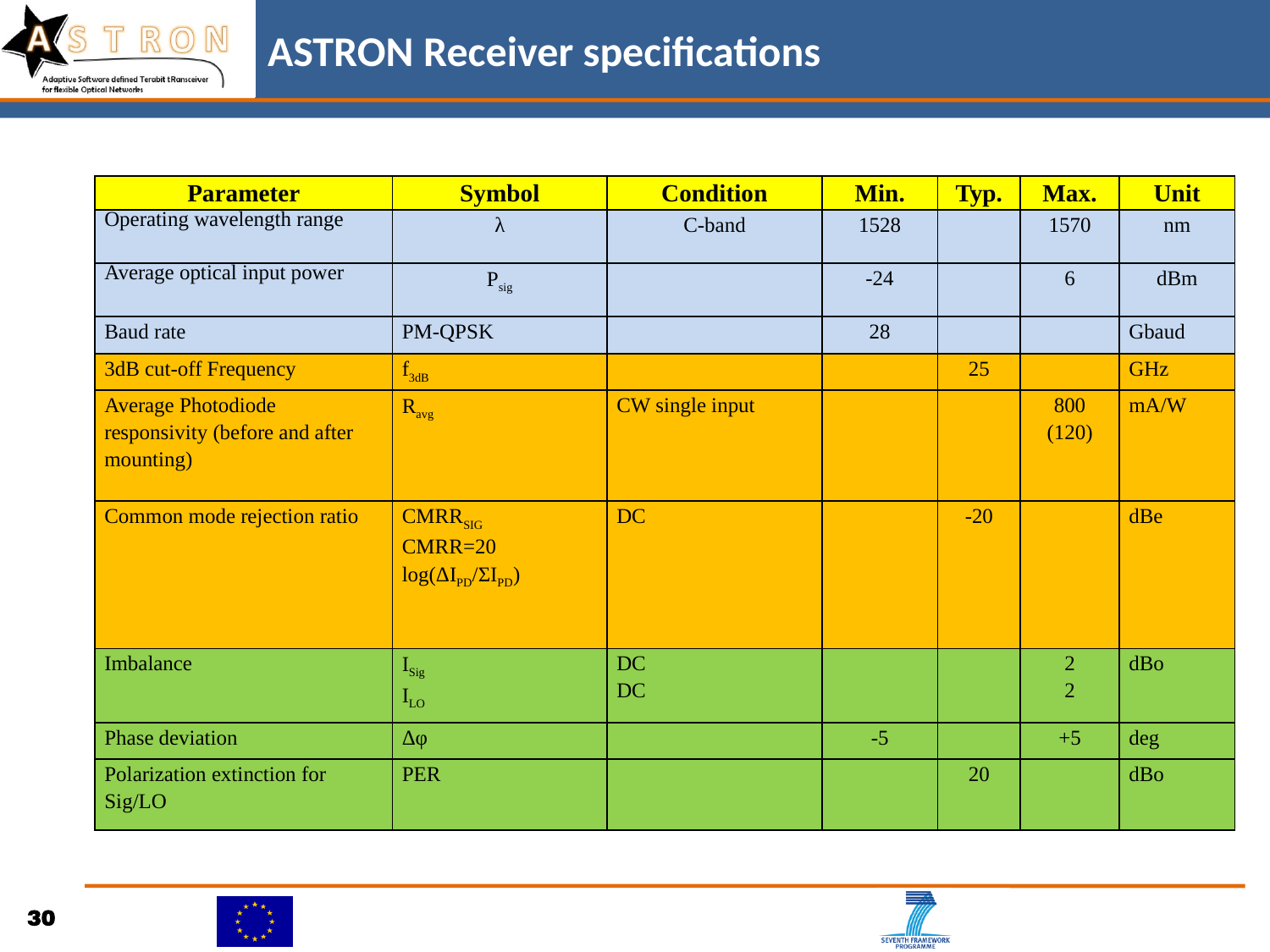

# ASTRON Receiver specifications
| Parameter | Symbol | Condition | Min. | Typ. | Max. | Unit |
| --- | --- | --- | --- | --- | --- | --- |
| Operating wavelength range | λ | C-band | 1528 |  | 1570 | nm |
| Average optical input power | Psig |  | -24 |  | 6 | dBm |
| Baud rate | PM-QPSK |  | 28 |  |  | Gbaud |
| 3dB cut-off Frequency | f3dB |  |  | 25 |  | GHz |
| Average Photodiode responsivity (before and after mounting) | Ravg | CW single input |  |  | 800 (120) | mA/W |
| Common mode rejection ratio | CMRRSIG CMRR=20 log(ΔIPD/ΣIPD) | DC |  | -20 |  | dBe |
| Imbalance | ISig ILO | DC DC |  |  | 2 2 | dBo |
| Phase deviation | Δφ |  | -5 |  | +5 | deg |
| Polarization extinction for Sig/LO | PER |  |  | 20 |  | dBo |